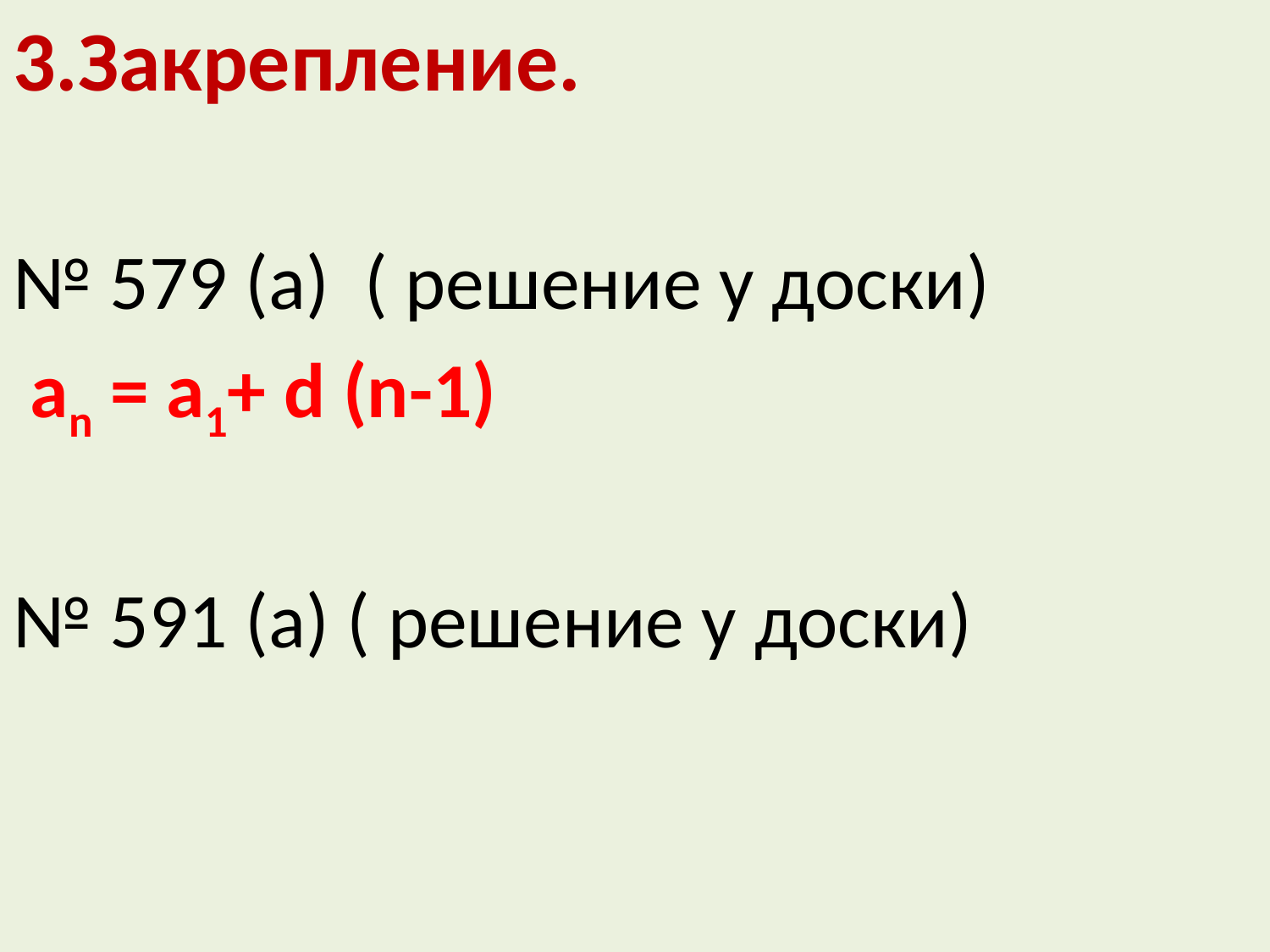

3.Закрепление.

№ 579 (а)  ( решение у доски)
 an = a1+ d (n-1)

№ 591 (а) ( решение у доски)